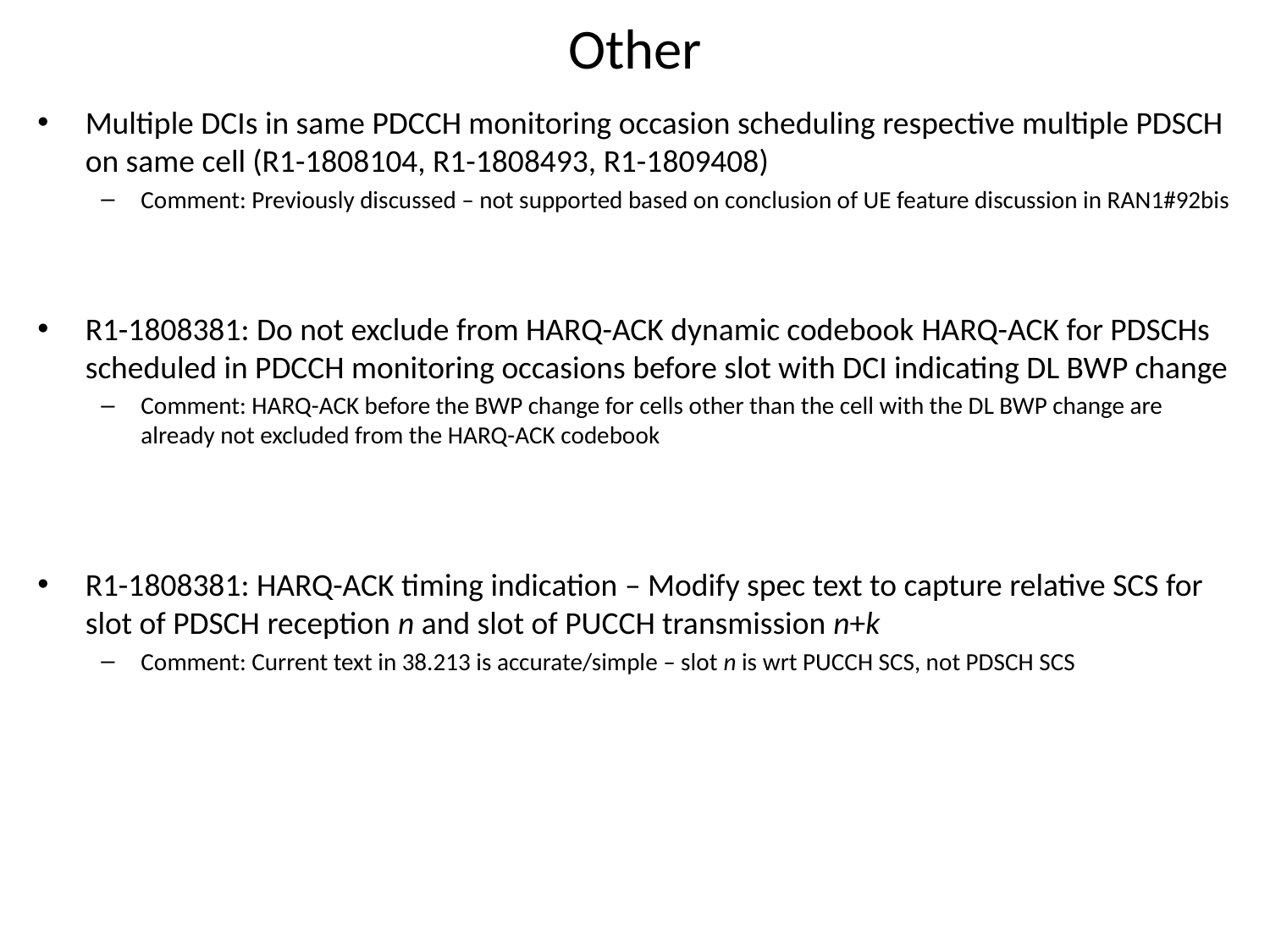

# Other
Multiple DCIs in same PDCCH monitoring occasion scheduling respective multiple PDSCH on same cell (R1-1808104, R1-1808493, R1-1809408)
Comment: Previously discussed – not supported based on conclusion of UE feature discussion in RAN1#92bis

R1-1808381: Do not exclude from HARQ-ACK dynamic codebook HARQ-ACK for PDSCHs scheduled in PDCCH monitoring occasions before slot with DCI indicating DL BWP change
Comment: HARQ-ACK before the BWP change for cells other than the cell with the DL BWP change are already not excluded from the HARQ-ACK codebook

R1-1808381: HARQ-ACK timing indication – Modify spec text to capture relative SCS for slot of PDSCH reception n and slot of PUCCH transmission n+k
Comment: Current text in 38.213 is accurate/simple – slot n is wrt PUCCH SCS, not PDSCH SCS